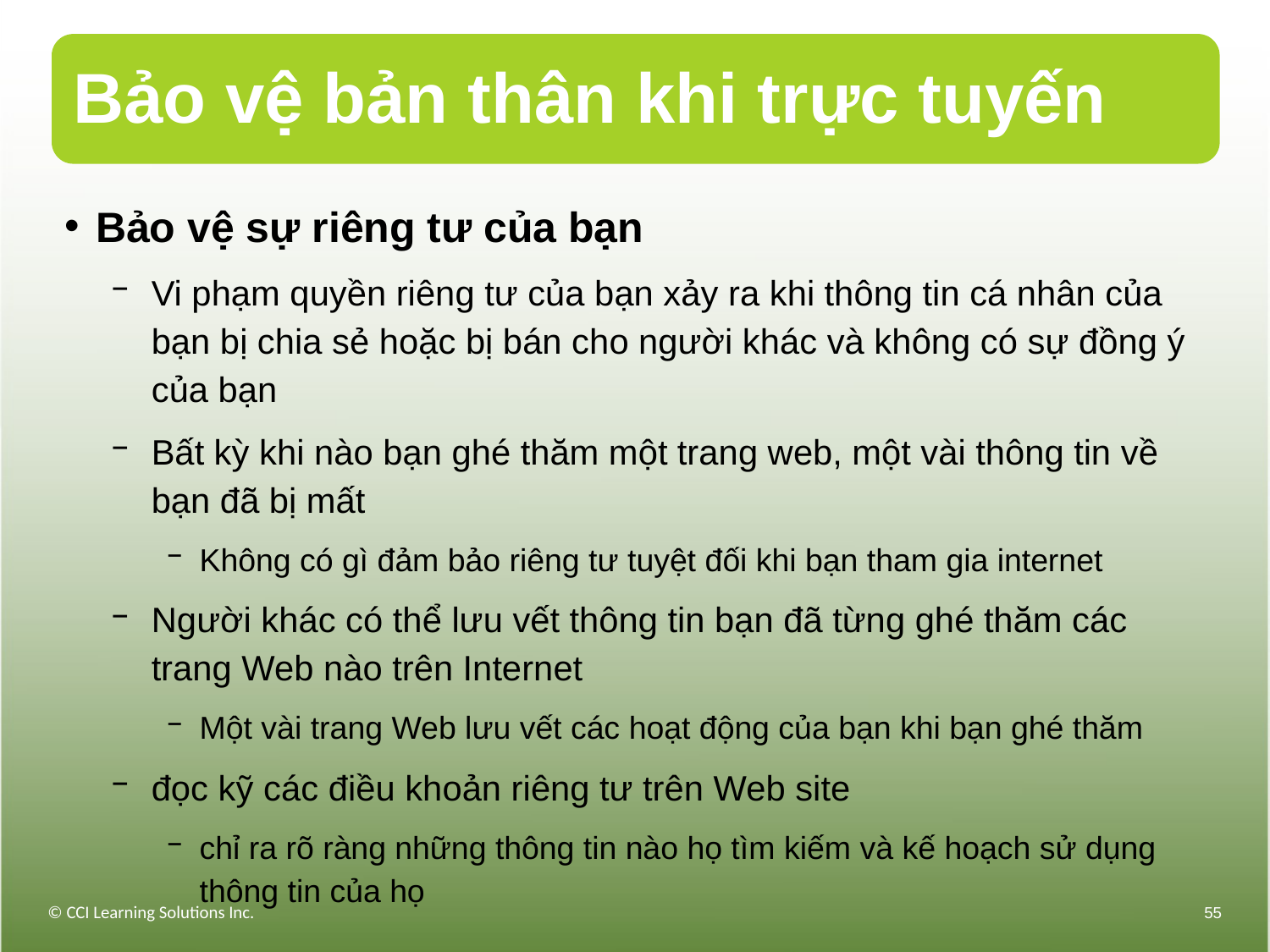

# Bảo vệ bản thân khi trực tuyến
Bảo vệ sự riêng tư của bạn
Vi phạm quyền riêng tư của bạn xảy ra khi thông tin cá nhân của bạn bị chia sẻ hoặc bị bán cho người khác và không có sự đồng ý của bạn
Bất kỳ khi nào bạn ghé thăm một trang web, một vài thông tin về bạn đã bị mất
Không có gì đảm bảo riêng tư tuyệt đối khi bạn tham gia internet
Người khác có thể lưu vết thông tin bạn đã từng ghé thăm các trang Web nào trên Internet
Một vài trang Web lưu vết các hoạt động của bạn khi bạn ghé thăm
đọc kỹ các điều khoản riêng tư trên Web site
chỉ ra rõ ràng những thông tin nào họ tìm kiếm và kế hoạch sử dụng thông tin của họ
© CCI Learning Solutions Inc.
55